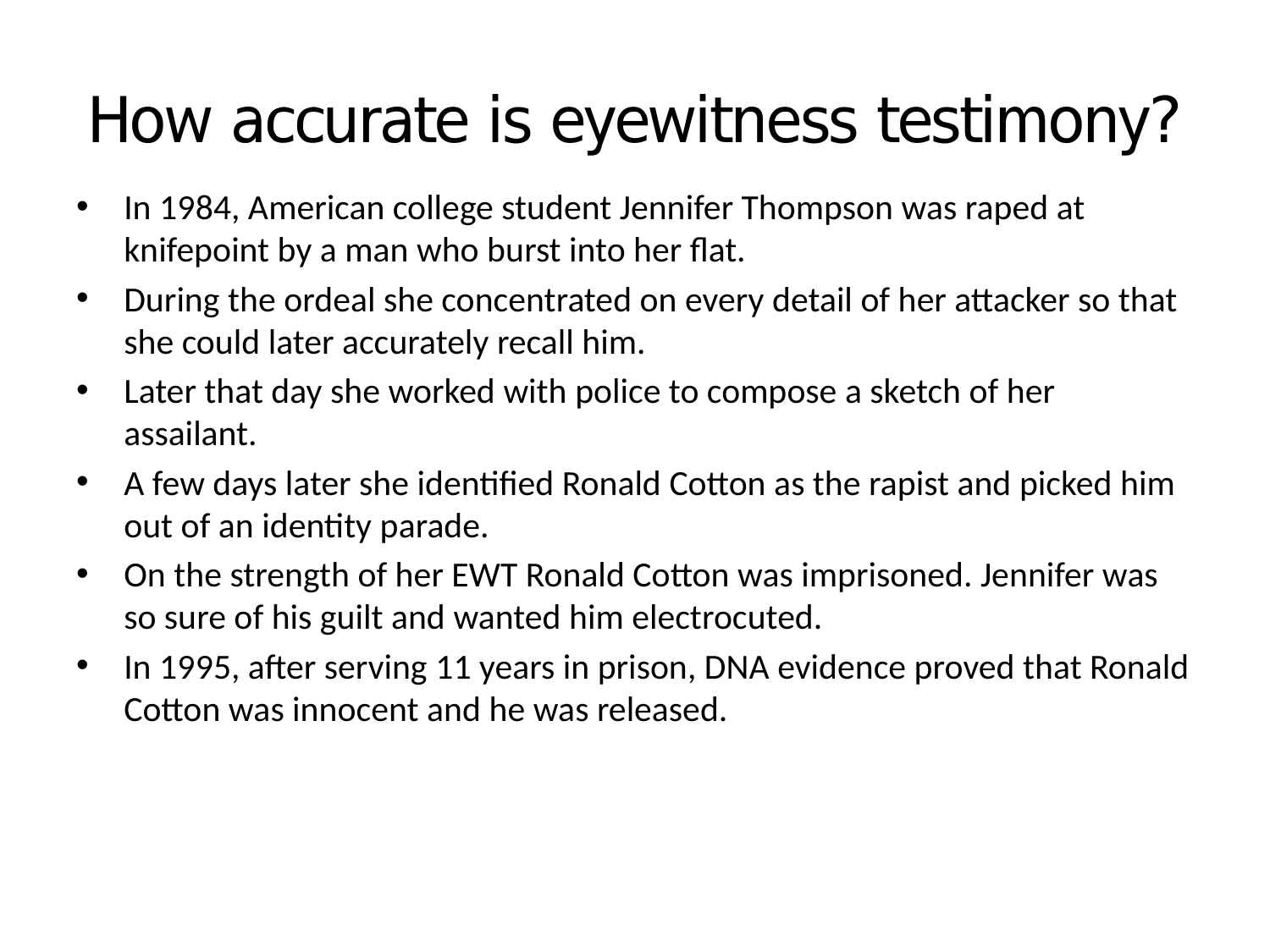

# How accurate is eyewitness testimony?
In 1984, American college student Jennifer Thompson was raped at knifepoint by a man who burst into her flat.
During the ordeal she concentrated on every detail of her attacker so that she could later accurately recall him.
Later that day she worked with police to compose a sketch of her assailant.
A few days later she identified Ronald Cotton as the rapist and picked him out of an identity parade.
On the strength of her EWT Ronald Cotton was imprisoned. Jennifer was so sure of his guilt and wanted him electrocuted.
In 1995, after serving 11 years in prison, DNA evidence proved that Ronald Cotton was innocent and he was released.